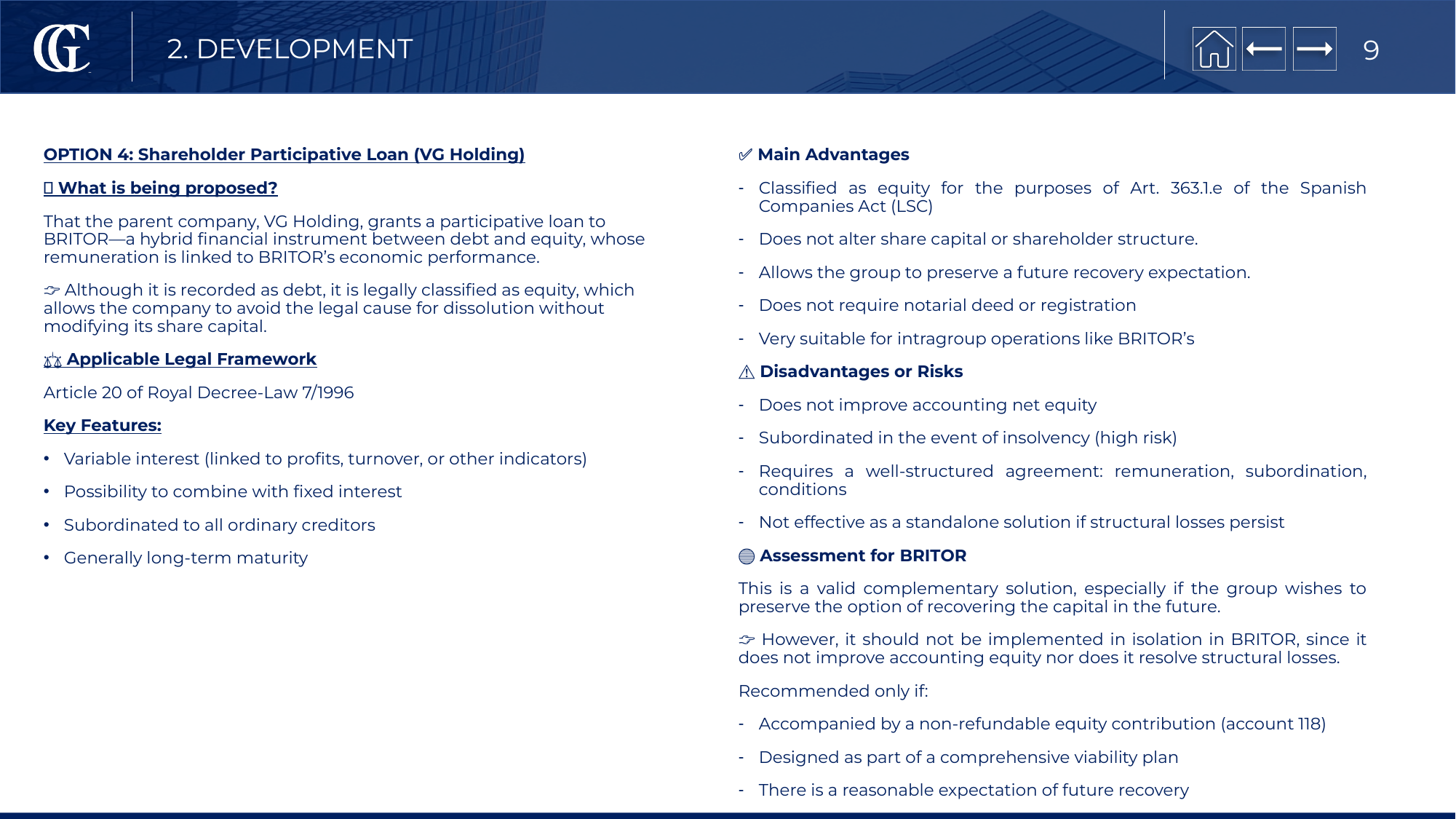

2. DEVELOPMENT
OPTION 4: Shareholder Participative Loan (VG Holding)
🧩 What is being proposed?
That the parent company, VG Holding, grants a participative loan to BRITOR—a hybrid financial instrument between debt and equity, whose remuneration is linked to BRITOR’s economic performance.
👉 Although it is recorded as debt, it is legally classified as equity, which allows the company to avoid the legal cause for dissolution without modifying its share capital.
⚖️ Applicable Legal Framework
Article 20 of Royal Decree-Law 7/1996
Key Features:
Variable interest (linked to profits, turnover, or other indicators)
Possibility to combine with fixed interest
Subordinated to all ordinary creditors
Generally long-term maturity

✅ Main Advantages
Classified as equity for the purposes of Art. 363.1.e of the Spanish Companies Act (LSC)
Does not alter share capital or shareholder structure.
Allows the group to preserve a future recovery expectation.
Does not require notarial deed or registration
Very suitable for intragroup operations like BRITOR’s
⚠️ Disadvantages or Risks
Does not improve accounting net equity
Subordinated in the event of insolvency (high risk)
Requires a well-structured agreement: remuneration, subordination, conditions
Not effective as a standalone solution if structural losses persist
🔵 Assessment for BRITOR
This is a valid complementary solution, especially if the group wishes to preserve the option of recovering the capital in the future.
👉 However, it should not be implemented in isolation in BRITOR, since it does not improve accounting equity nor does it resolve structural losses.
Recommended only if:
Accompanied by a non-refundable equity contribution (account 118)
Designed as part of a comprehensive viability plan
There is a reasonable expectation of future recovery